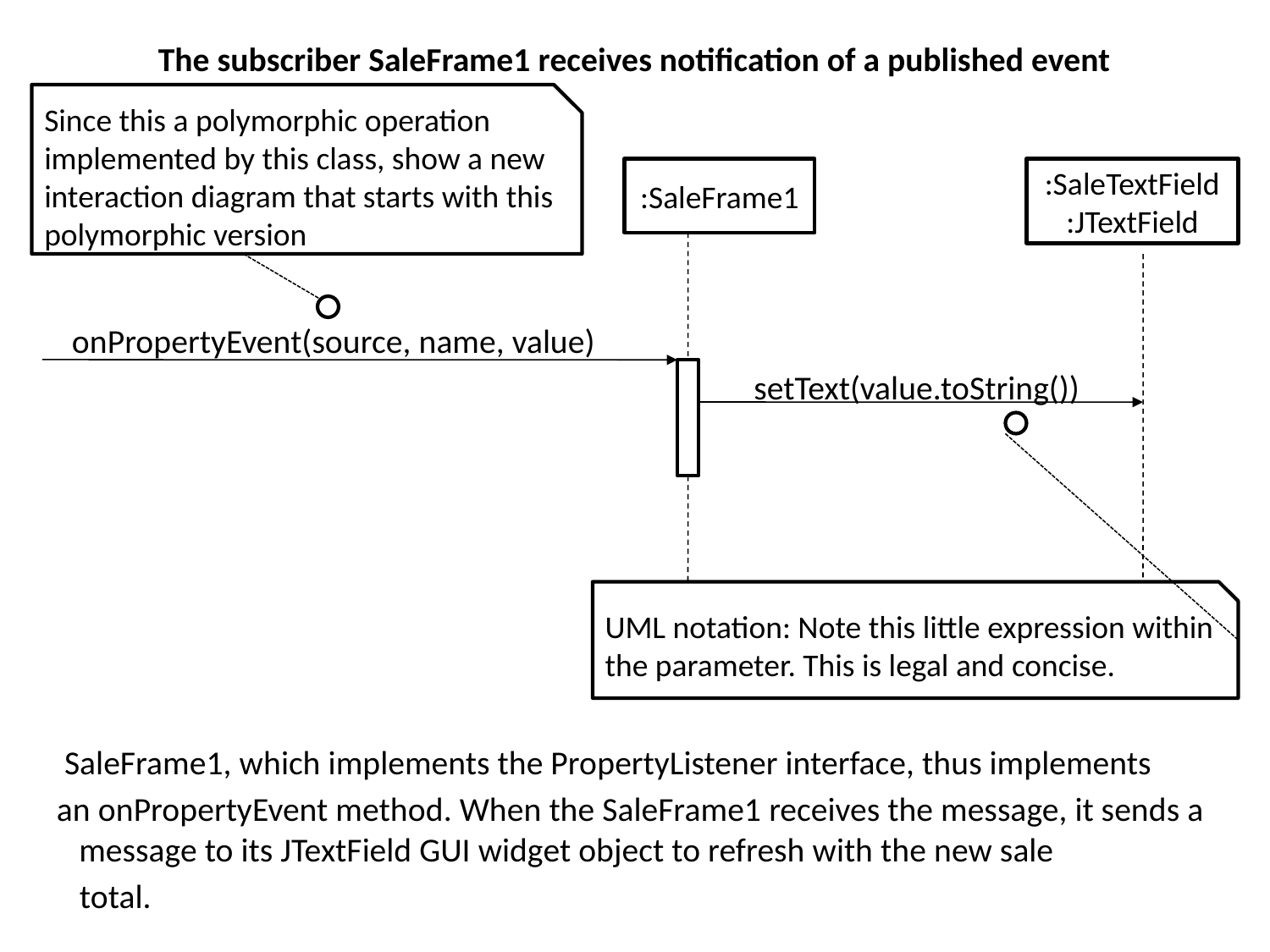

The subscriber SaleFrame1 receives notification of a published event

     onPropertyEvent(source, name, value)
                                                                          setText(value.toString())

    SaleFrame1, which implements the PropertyListener interface, thus implements
   an onPropertyEvent method. When the SaleFrame1 receives the message, it sends a message to its JTextField GUI widget object to refresh with the new sale
      total.

Since this a polymorphic operation implemented by this class, show a new interaction diagram that starts with this polymorphic version
:SaleFrame1
:SaleTextField
:JTextField

UML notation: Note this little expression within the parameter. This is legal and concise.